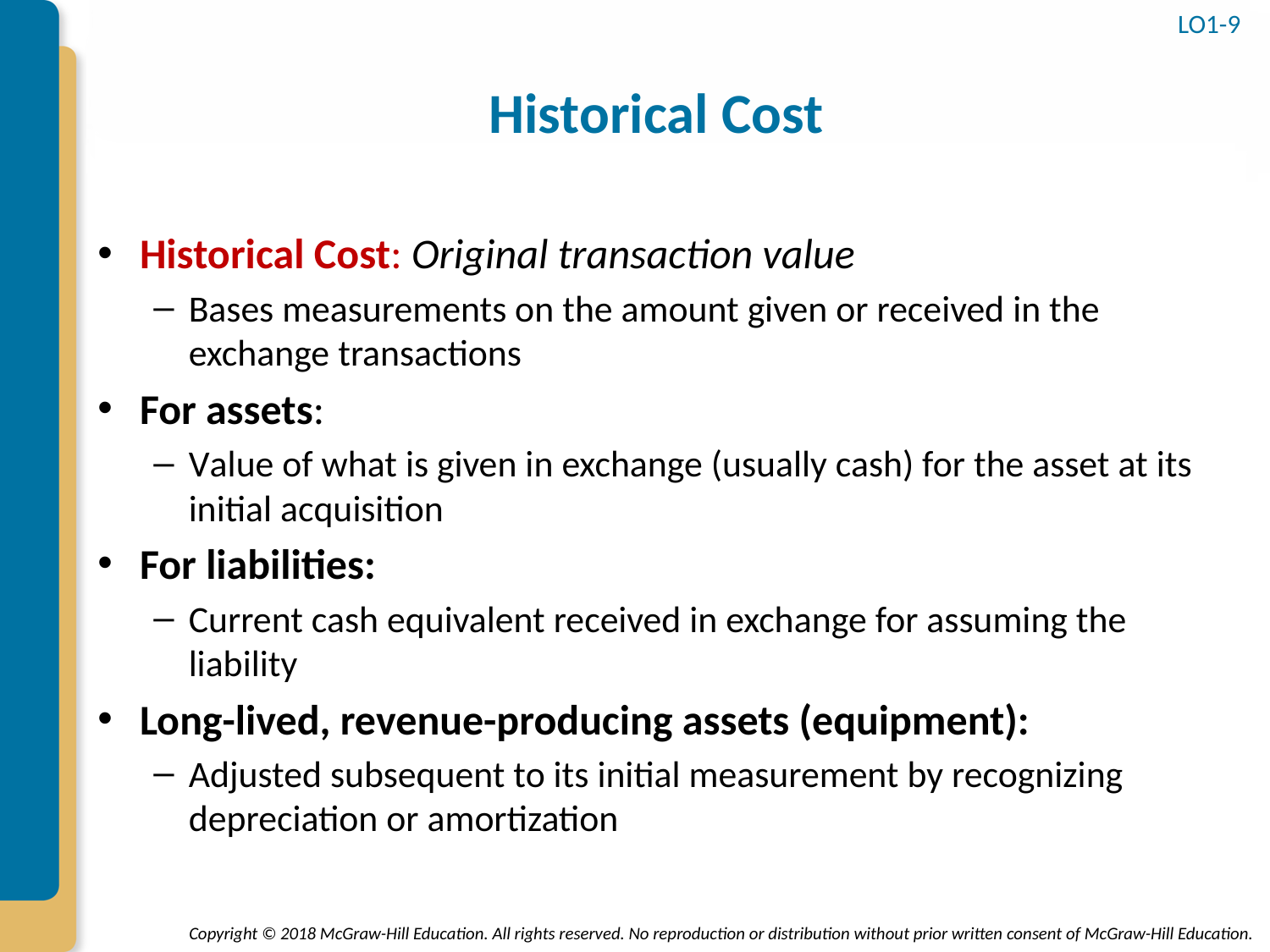

LO1-9
# Historical Cost
Historical Cost: Original transaction value
Bases measurements on the amount given or received in the exchange transactions
For assets:
Value of what is given in exchange (usually cash) for the asset at its initial acquisition
For liabilities:
Current cash equivalent received in exchange for assuming the liability
Long-lived, revenue-producing assets (equipment):
Adjusted subsequent to its initial measurement by recognizing depreciation or amortization